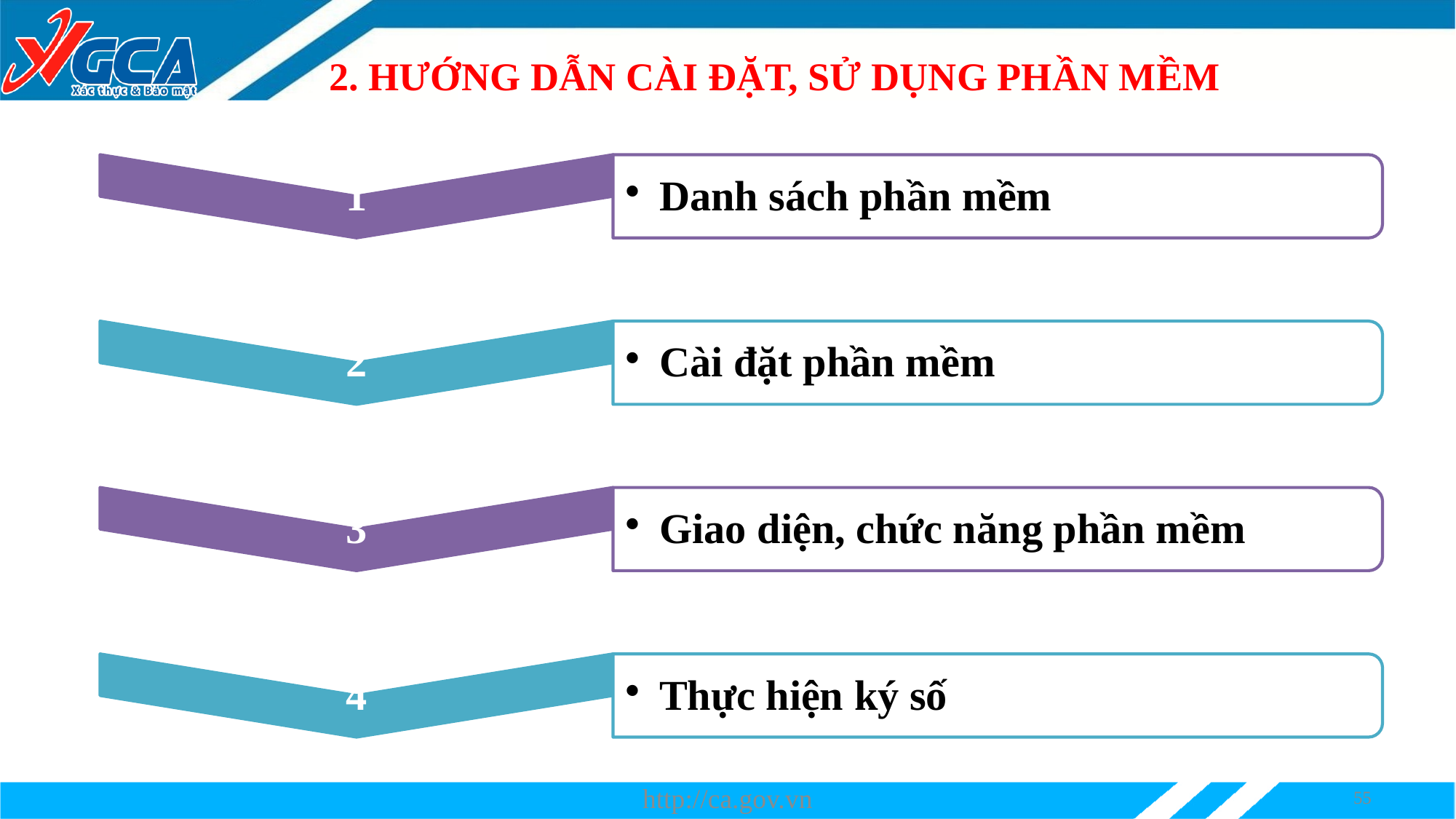

# 2. HƯỚNG DẪN CÀI ĐẶT, SỬ DỤNG PHẦN MỀM
1
2
Danh sách phần mềm
Cài đặt phần mềm
3
Giao diện, chức năng phần mềm
Thực hiện ký số
4
http://ca.gov.vn
55